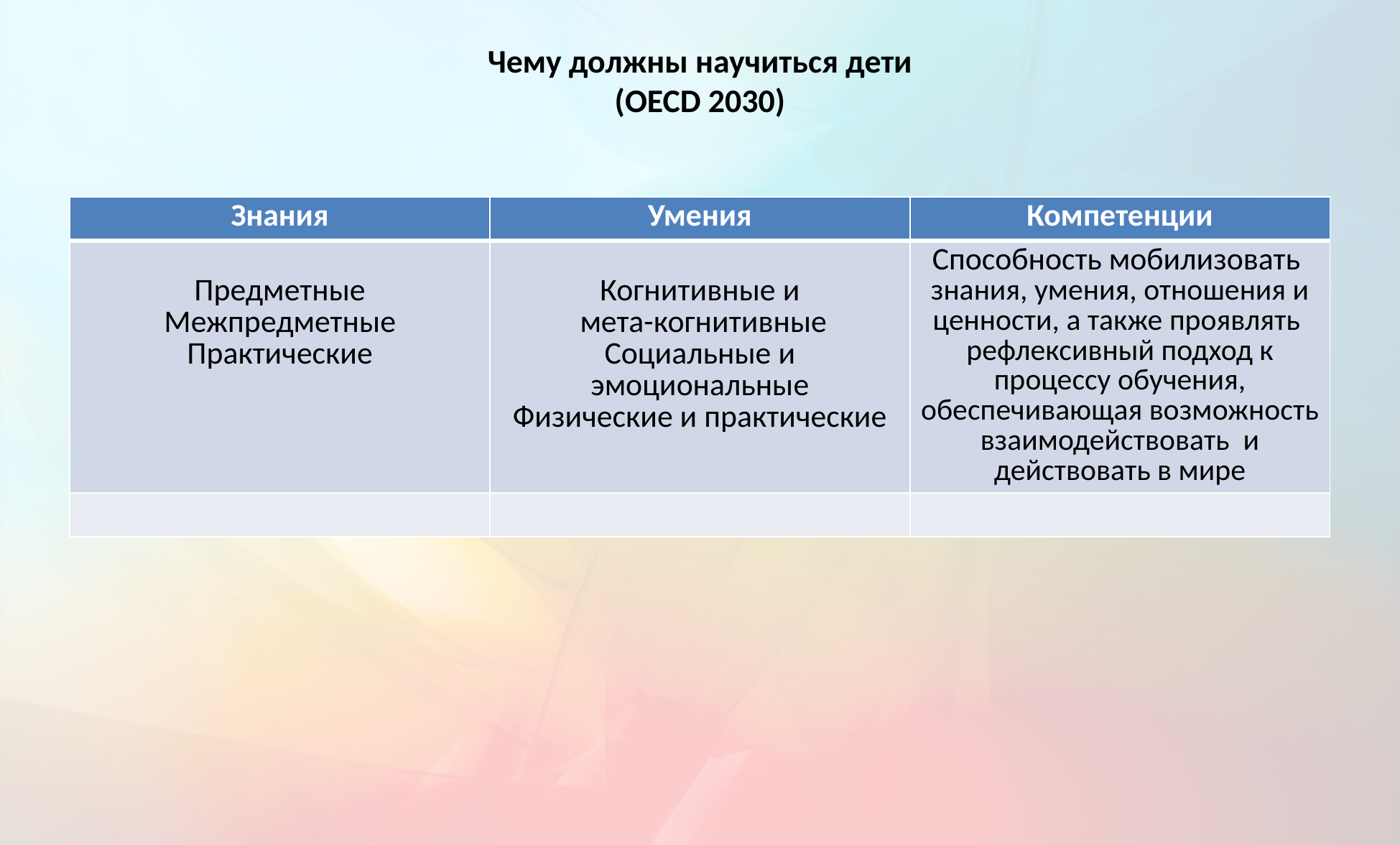

# Чему должны научиться дети (OECD 2030)
| Знания | Умения | Компетенции |
| --- | --- | --- |
| Предметные Межпредметные Практические | Когнитивные и мета-когнитивные Социальные и эмоциональные Физические и практические | Способность мобилизовать знания, умения, отношения и ценности, а также проявлять рефлексивный подход к процессу обучения, обеспечивающая возможность взаимодействовать и действовать в мире |
|  |  |  |